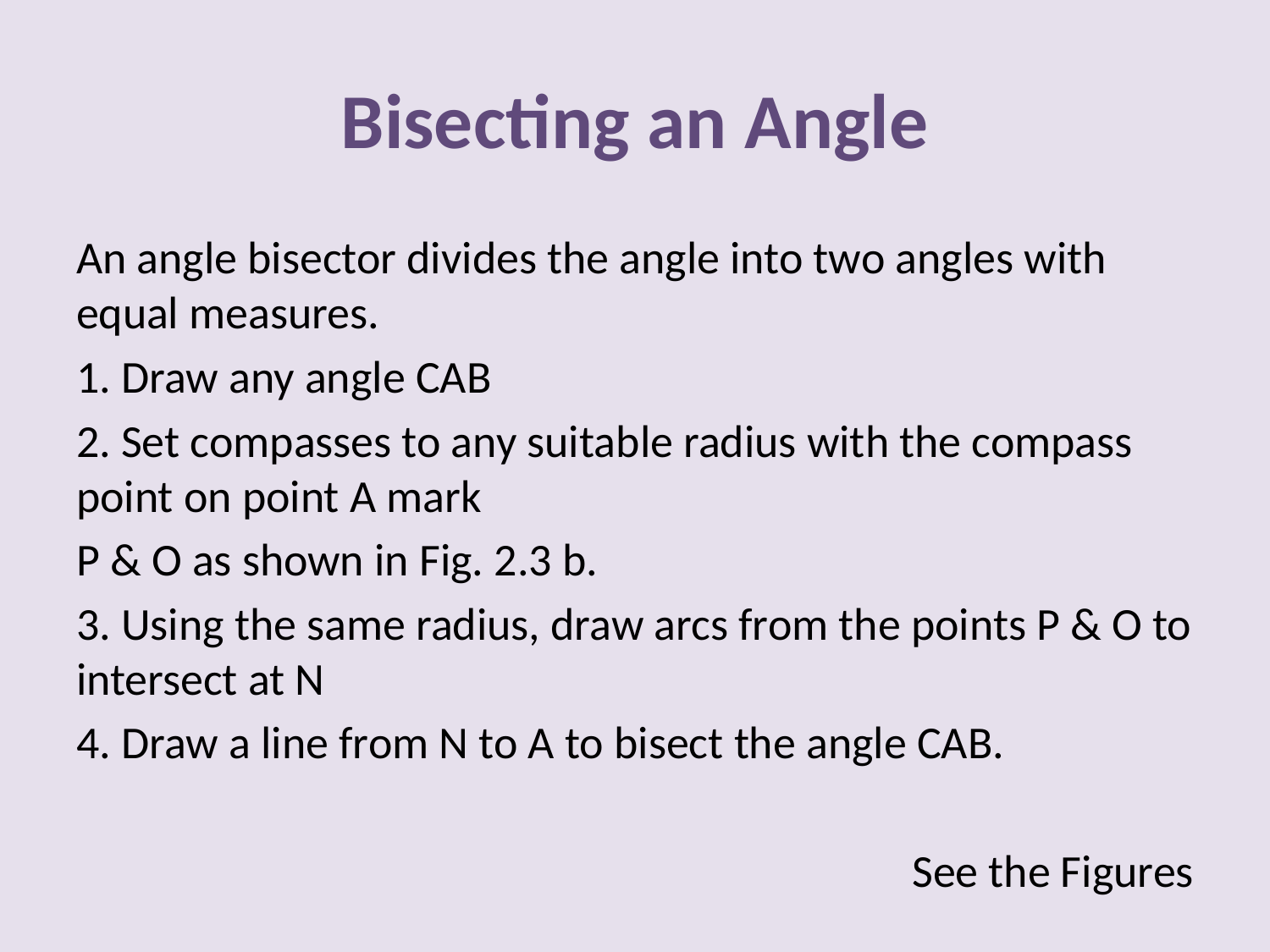

# Bisecting an Angle
An angle bisector divides the angle into two angles with equal measures.
1. Draw any angle CAB
2. Set compasses to any suitable radius with the compass point on point A mark
P & O as shown in Fig. 2.3 b.
3. Using the same radius, draw arcs from the points P & O to intersect at N
4. Draw a line from N to A to bisect the angle CAB.

See the Figures